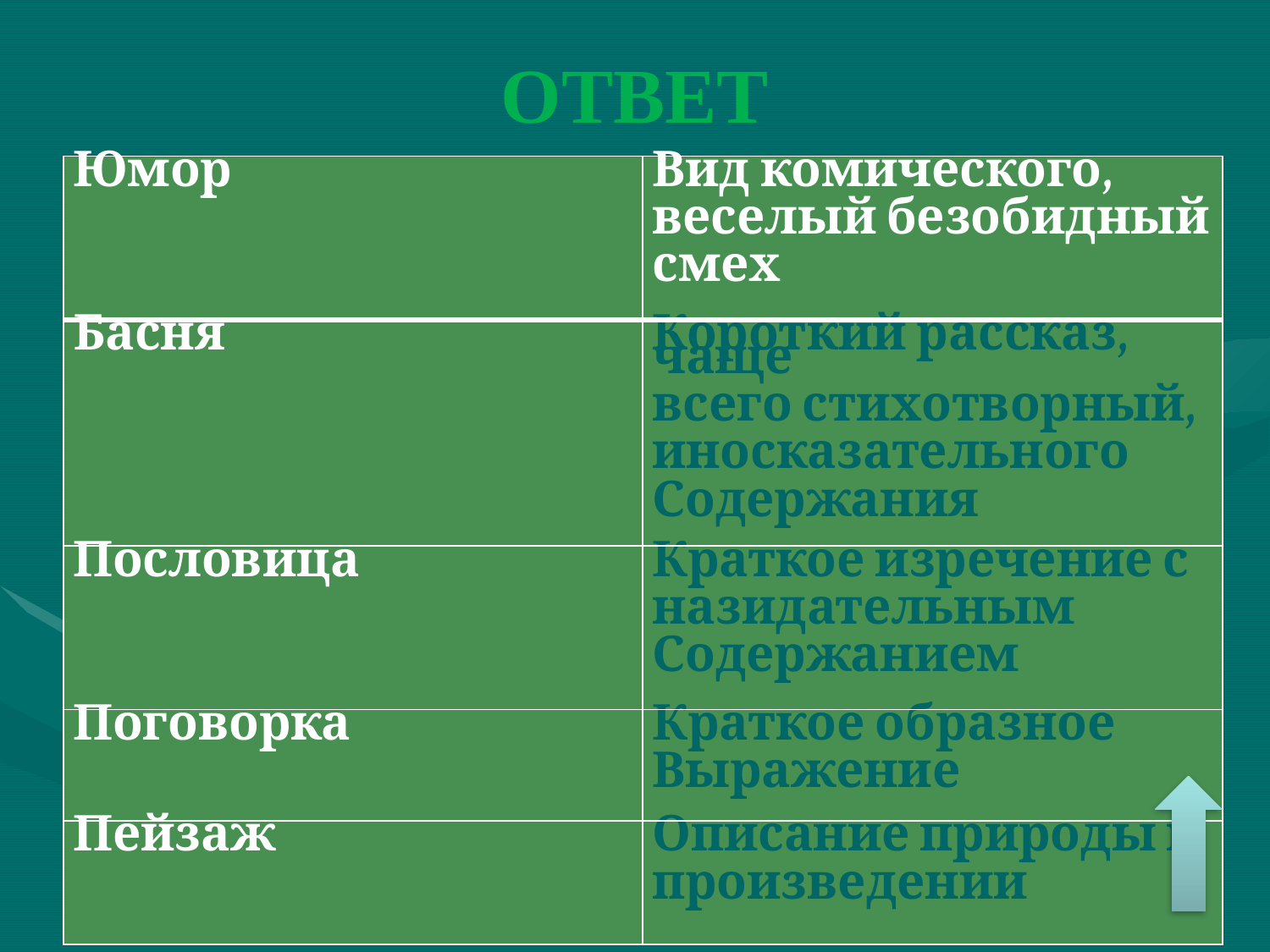

# ОТВЕТ
| Юмор | Вид комического, веселый безобидный смех |
| --- | --- |
| Басня | Короткий рассказ, чаще всего стихотворный, иносказательного Содержания |
| Пословица | Краткое изречение с назидательным Содержанием |
| Поговорка | Краткое образное Выражение |
| Пейзаж | Описание природы в произведении |